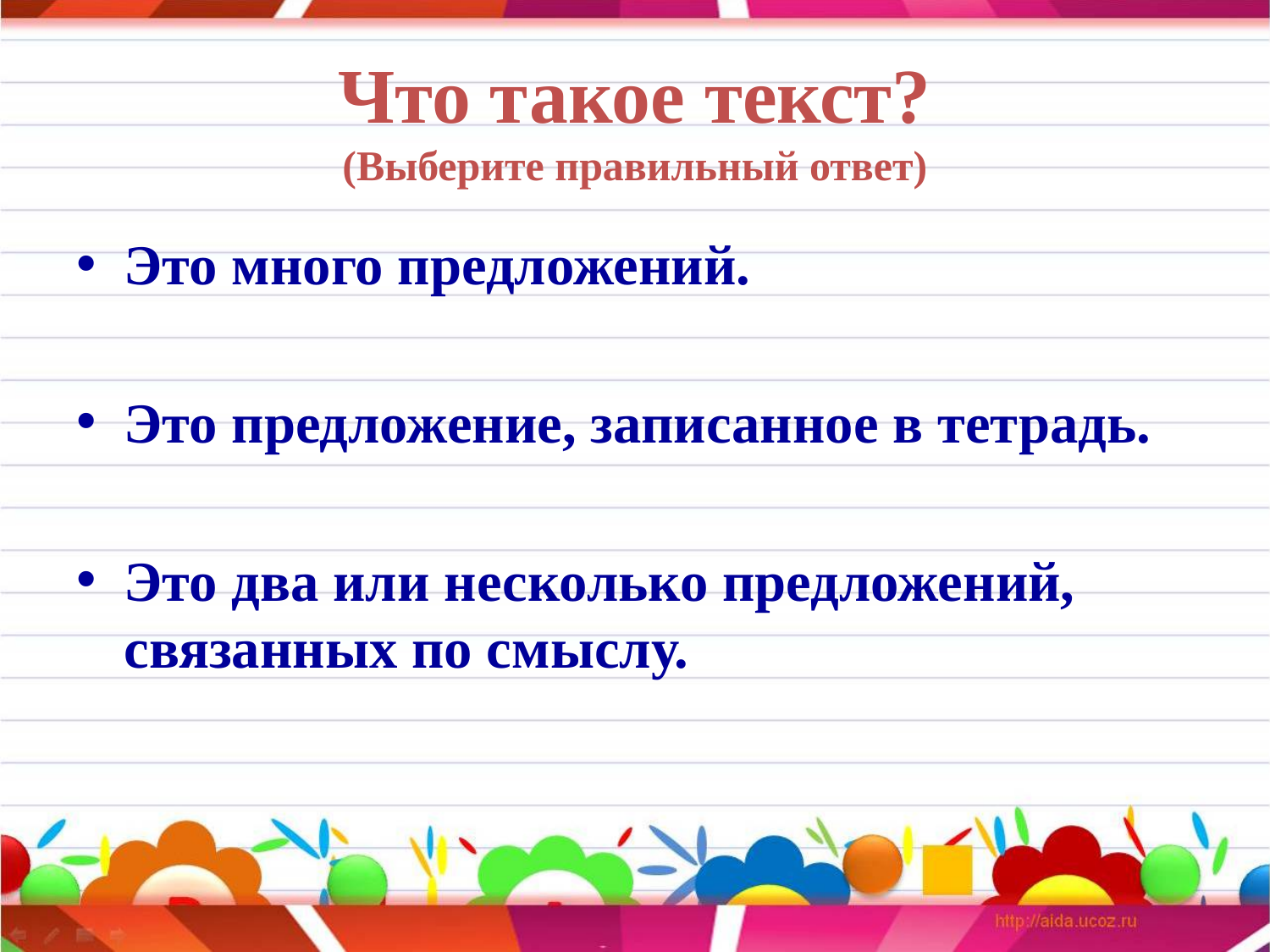

# Что такое текст? (Выберите правильный ответ)
Это много предложений.

Это предложение, записанное в тетрадь.

Это два или несколько предложений, связанных по смыслу.